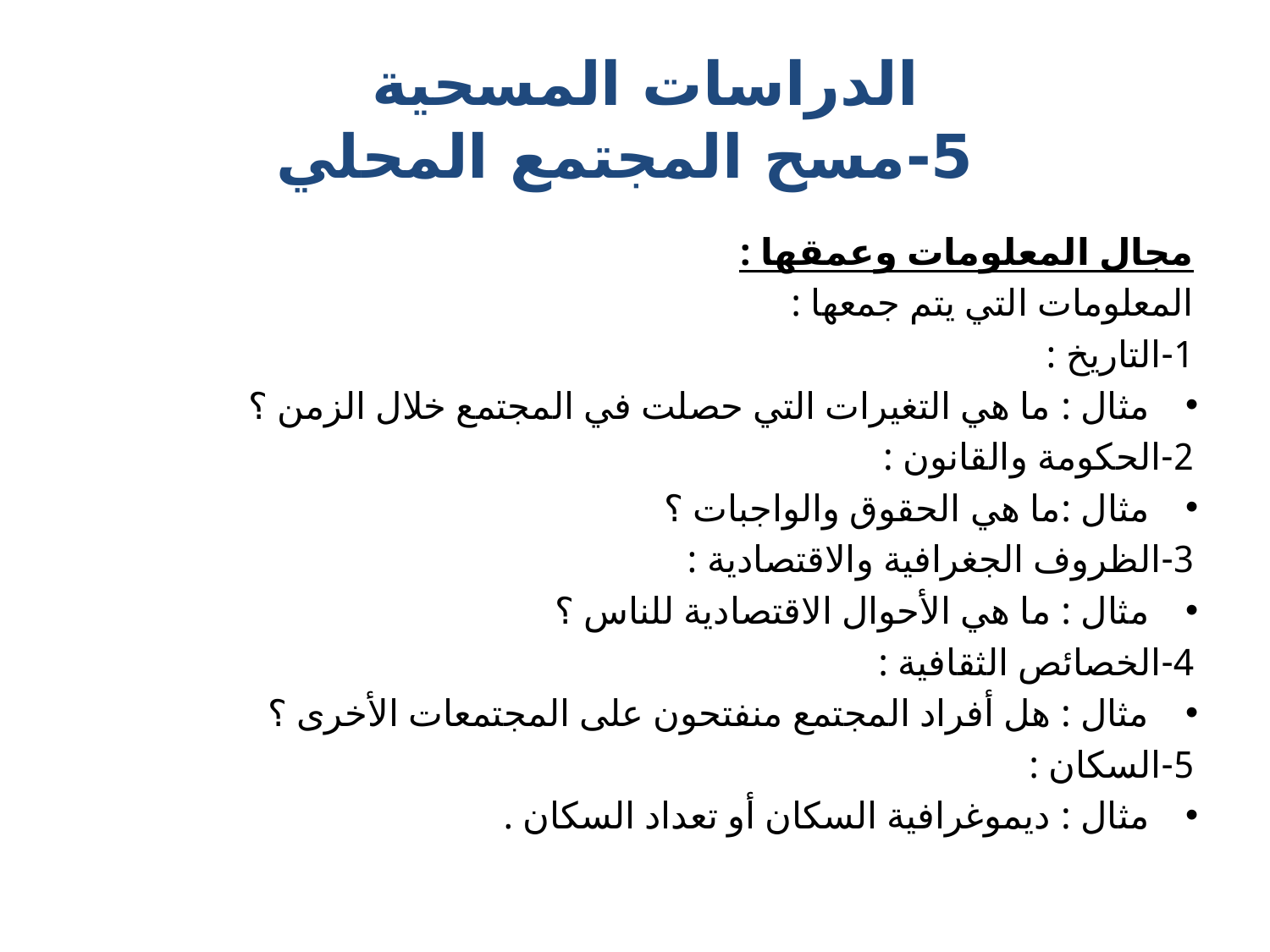

# الدراسات المسحية 5-مسح المجتمع المحلي
مجال المعلومات وعمقها :
المعلومات التي يتم جمعها :
1-التاريخ :
مثال : ما هي التغيرات التي حصلت في المجتمع خلال الزمن ؟
2-الحكومة والقانون :
مثال :ما هي الحقوق والواجبات ؟
3-الظروف الجغرافية والاقتصادية :
مثال : ما هي الأحوال الاقتصادية للناس ؟
4-الخصائص الثقافية :
مثال : هل أفراد المجتمع منفتحون على المجتمعات الأخرى ؟
5-السكان :
مثال : ديموغرافية السكان أو تعداد السكان .